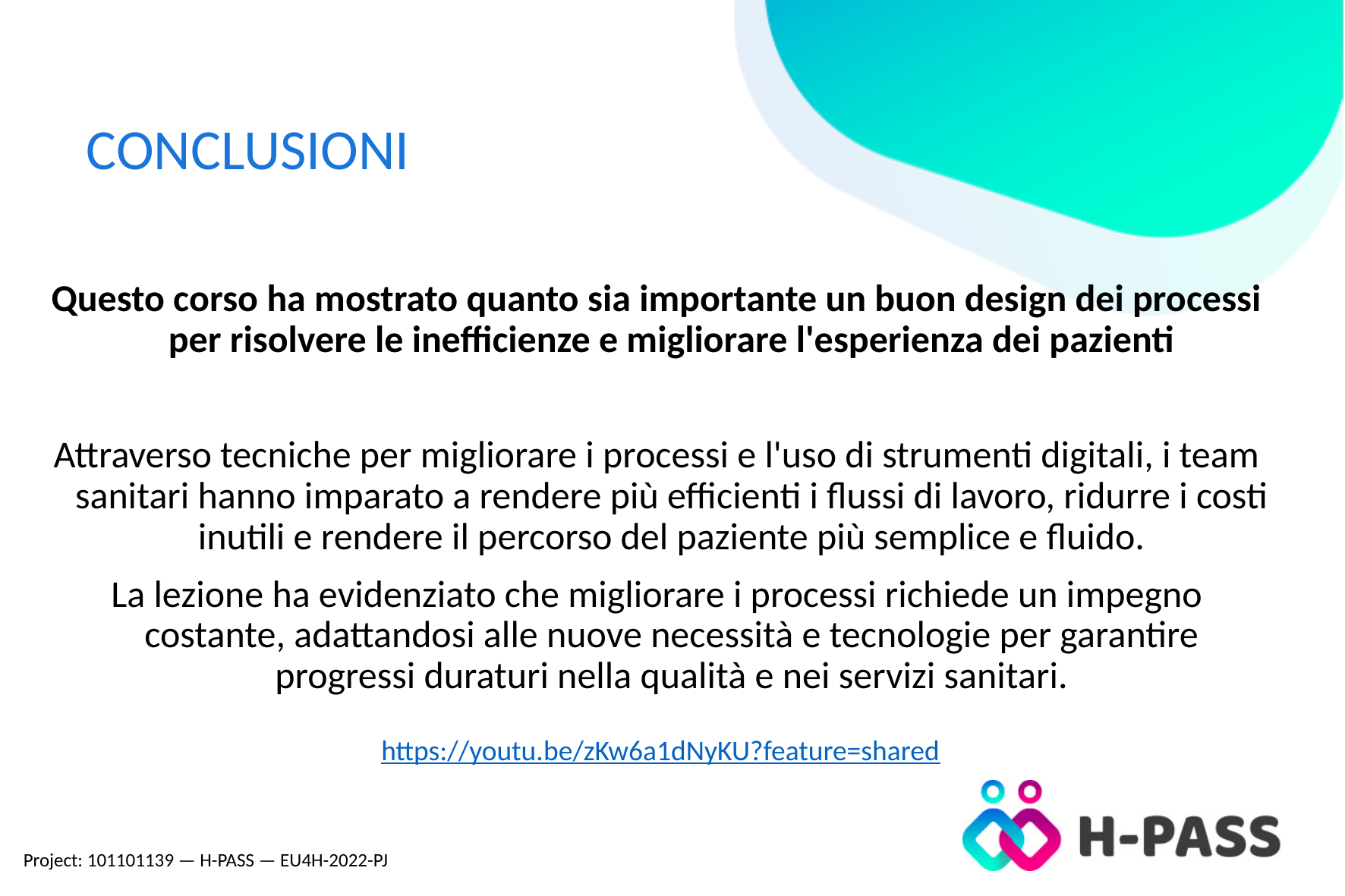

# CONCLUSIONI
Questo corso ha mostrato quanto sia importante un buon design dei processi per risolvere le inefficienze e migliorare l'esperienza dei pazienti

Attraverso tecniche per migliorare i processi e l'uso di strumenti digitali, i team sanitari hanno imparato a rendere più efficienti i flussi di lavoro, ridurre i costi inutili e rendere il percorso del paziente più semplice e fluido.
La lezione ha evidenziato che migliorare i processi richiede un impegno costante, adattandosi alle nuove necessità e tecnologie per garantire progressi duraturi nella qualità e nei servizi sanitari.

https://youtu.be/zKw6a1dNyKU?feature=shared
Project: 101101139 — H-PASS — EU4H-2022-PJ